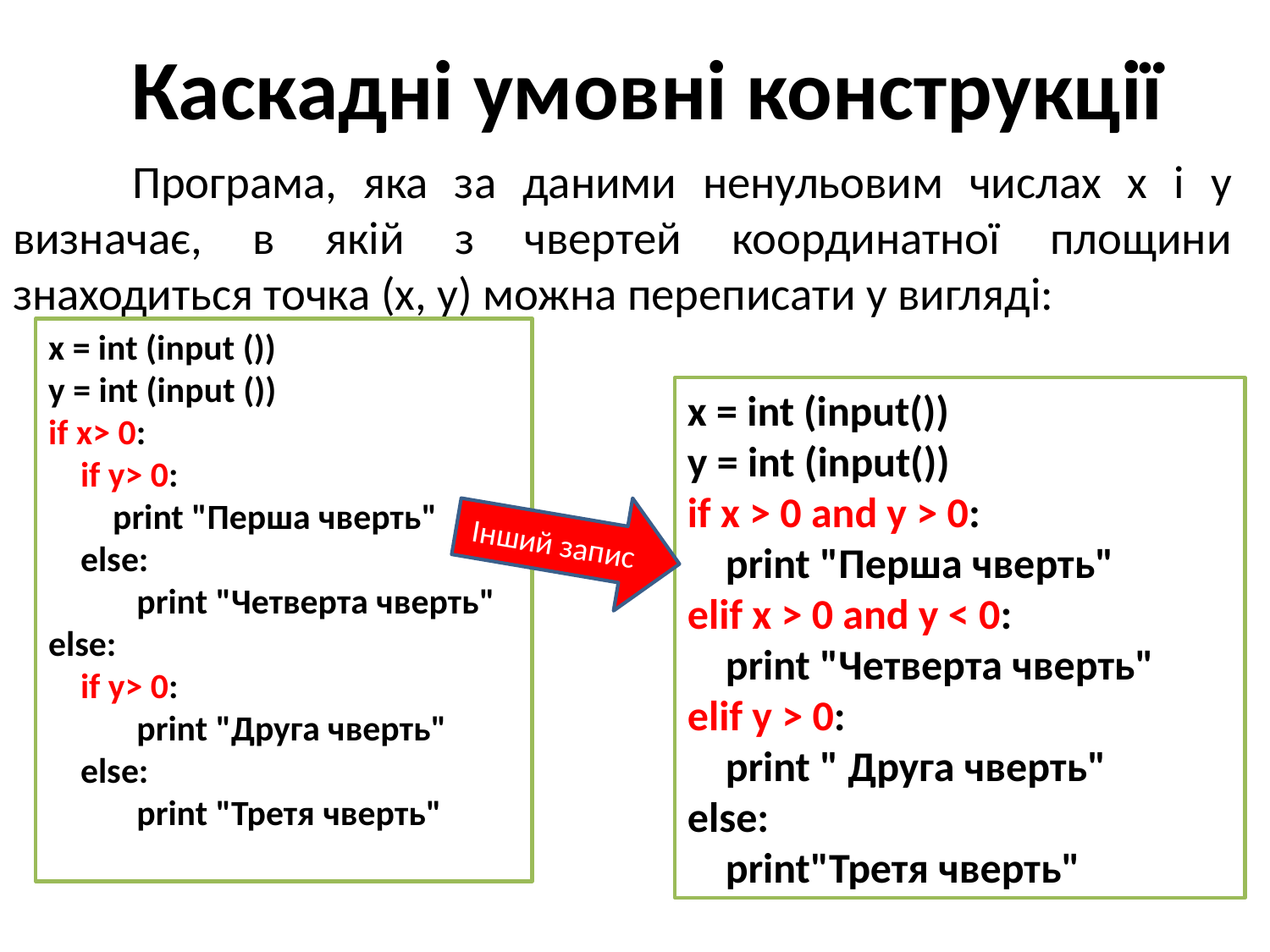

# Каскадні умовні конструкції
	Програма, яка за даними ненульовим числах x і y визначає, в якій з чвертей координатної площини знаходиться точка (x, y) можна переписати у вигляді:

x = int (input ())
y = int (input ())
if x> 0:
    if y> 0:
        print "Перша чверть"
    else:
           print "Четверта чверть"
else:
    if y> 0:
           print "Друга чверть"
    else:
           print "Третя чверть"

x = int (input())
y = int (input())
if x > 0 and y > 0:
    print "Перша чверть"
elif x > 0 and y < 0:
    print "Четверта чверть"
elif y > 0:
    print " Друга чверть"
else:
    print"Третя чверть"
Інший запис